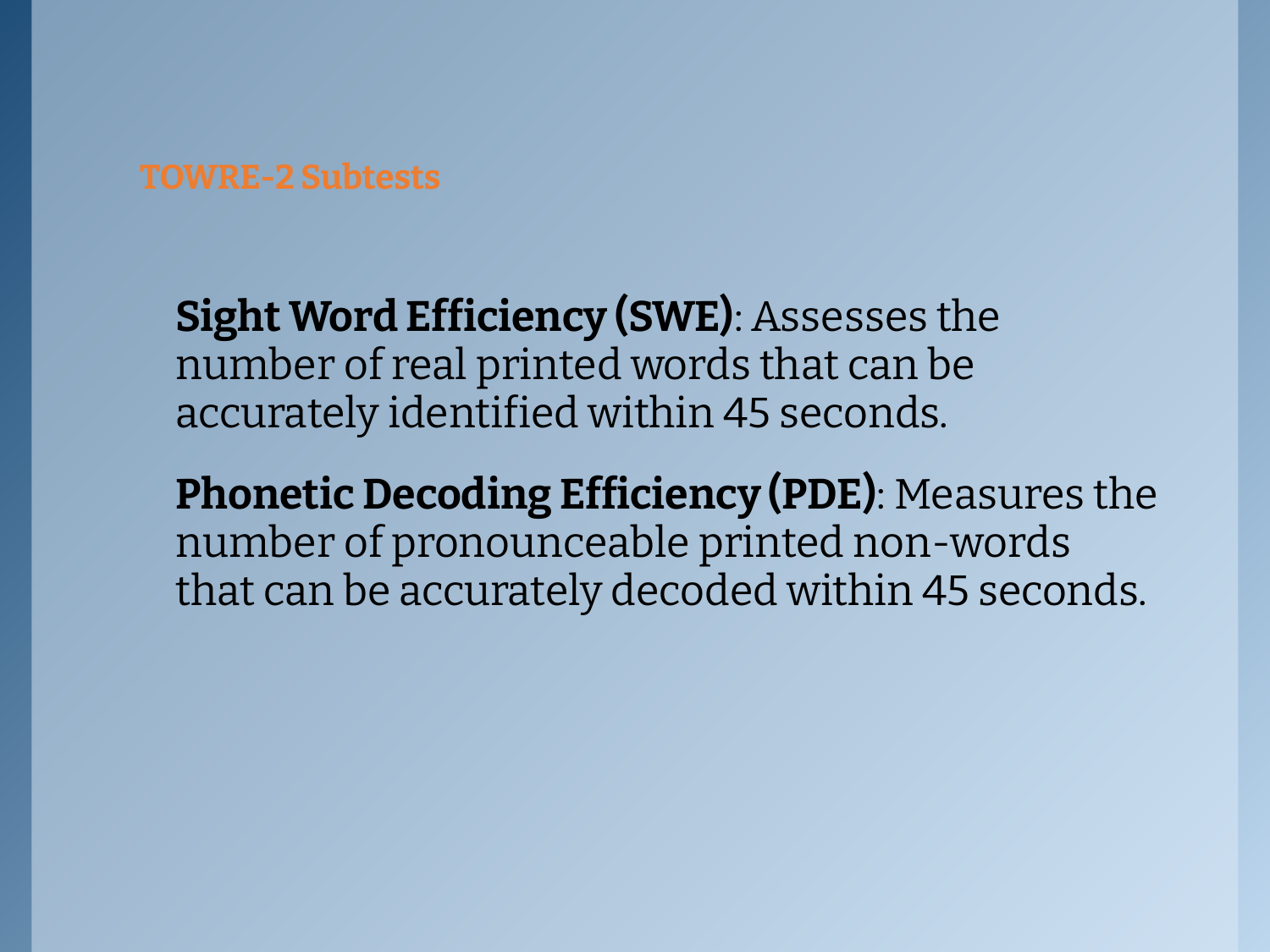

# TOWRE-2 Subtests
Sight Word Efficiency (SWE): Assesses the number of real printed words that can be accurately identified within 45 seconds.
	Phonetic Decoding Efficiency (PDE): Measures the number of pronounceable printed non-words that can be accurately decoded within 45 seconds.